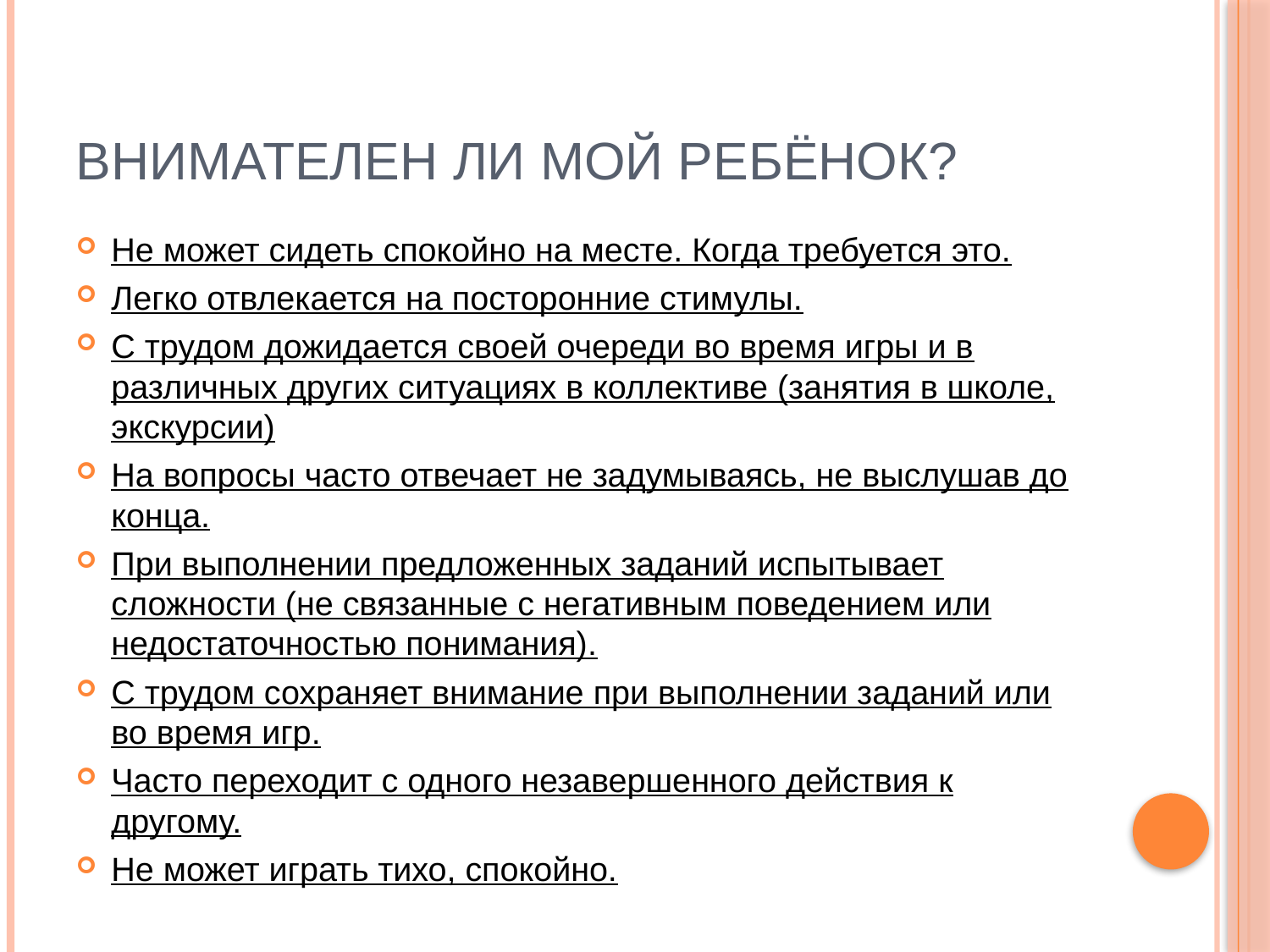

# Внимателен ли мой ребёнок?
Не может сидеть спокойно на месте. Когда требуется это.
Легко отвлекается на посторонние стимулы.
С трудом дожидается своей очереди во время игры и в различных других ситуациях в коллективе (занятия в школе, экскурсии)
На вопросы часто отвечает не задумываясь, не выслушав до конца.
При выполнении предложенных заданий испытывает сложности (не связанные с негативным поведением или недостаточностью понимания).
С трудом сохраняет внимание при выполнении заданий или во время игр.
Часто переходит с одного незавершенного действия к другому.
Не может играть тихо, спокойно.